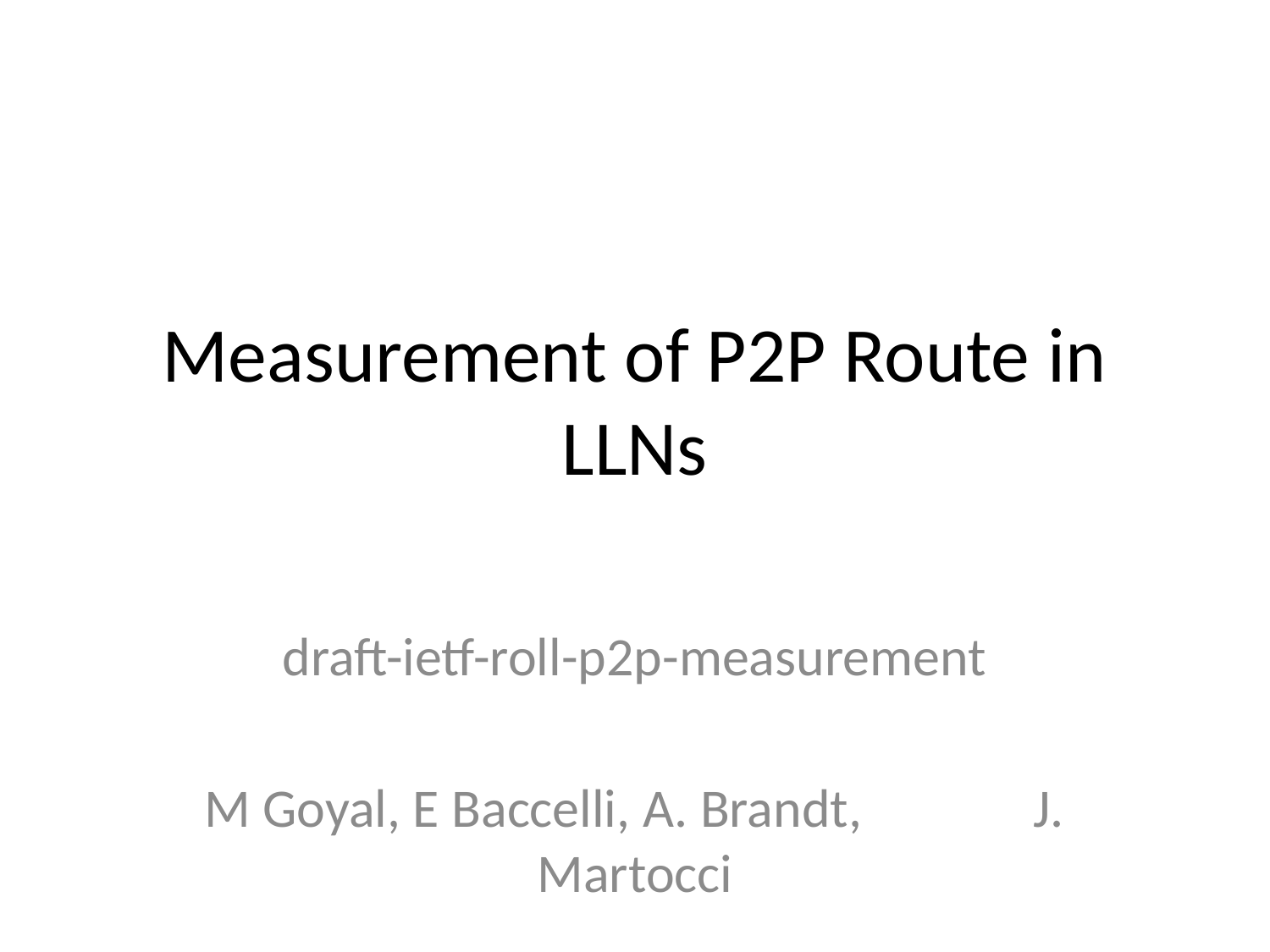

# Measurement of P2P Route in LLNs

draft-ietf-roll-p2p-measurement

M Goyal, E Baccelli, A. Brandt,              J. Martocci